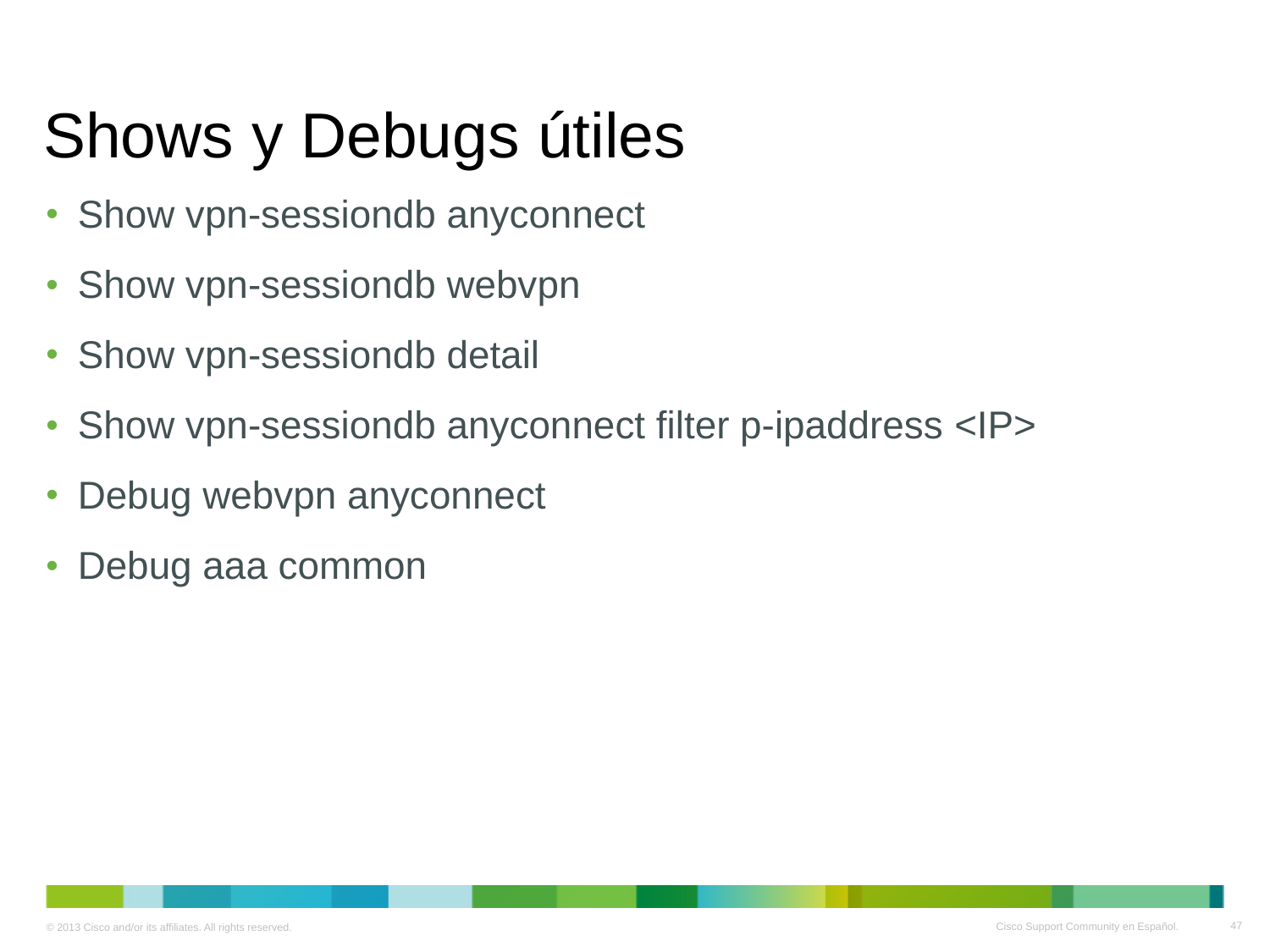

# Shows y Debugs útiles
Show vpn-sessiondb anyconnect
Show vpn-sessiondb webvpn
Show vpn-sessiondb detail
Show vpn-sessiondb anyconnect filter p-ipaddress <IP>
Debug webvpn anyconnect
Debug aaa common